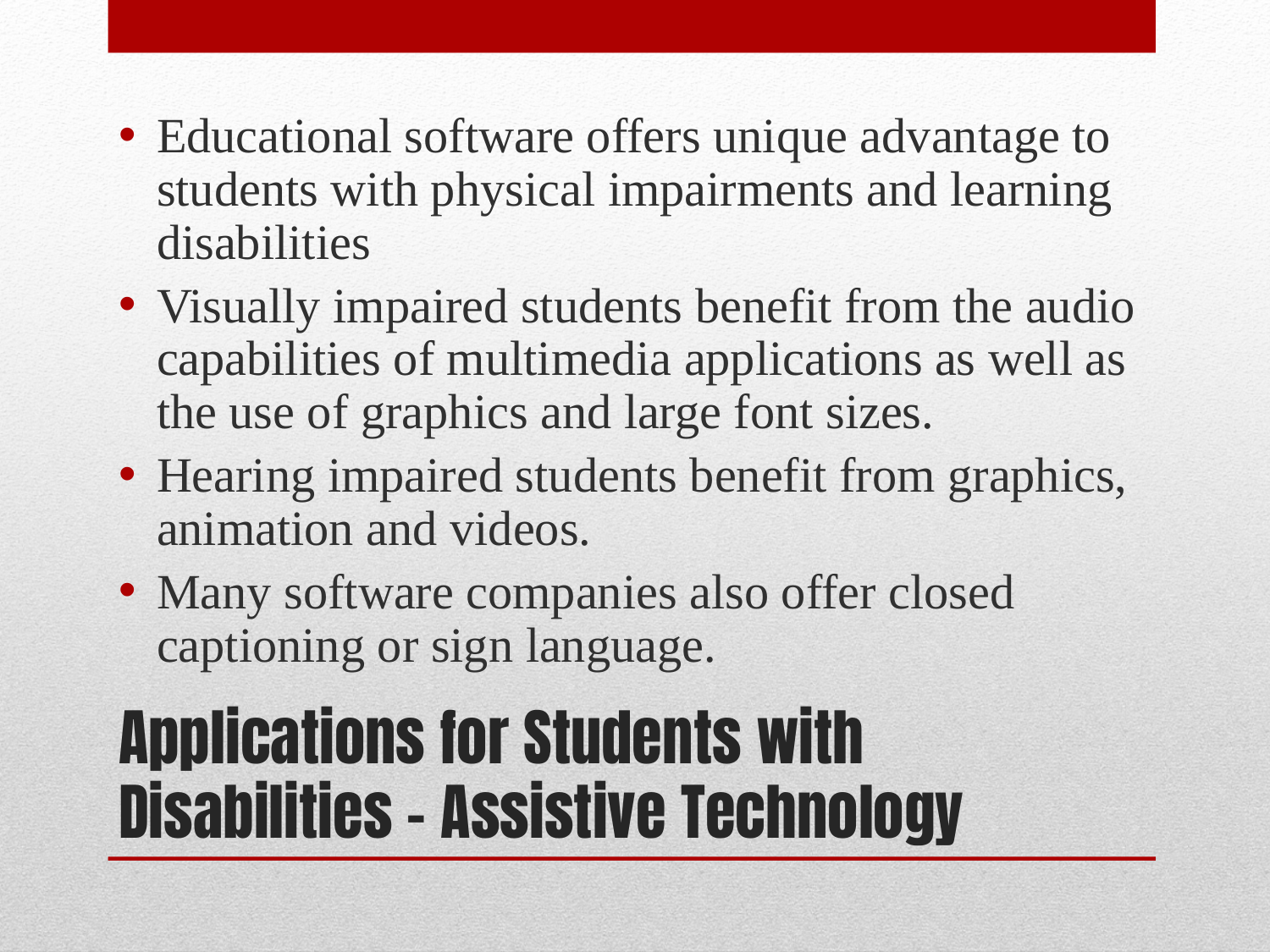

Educational software offers unique advantage to students with physical impairments and learning disabilities
Visually impaired students benefit from the audio capabilities of multimedia applications as well as the use of graphics and large font sizes.
Hearing impaired students benefit from graphics, animation and videos.
Many software companies also offer closed captioning or sign language.
# Applications for Students with Disabilities – Assistive Technology